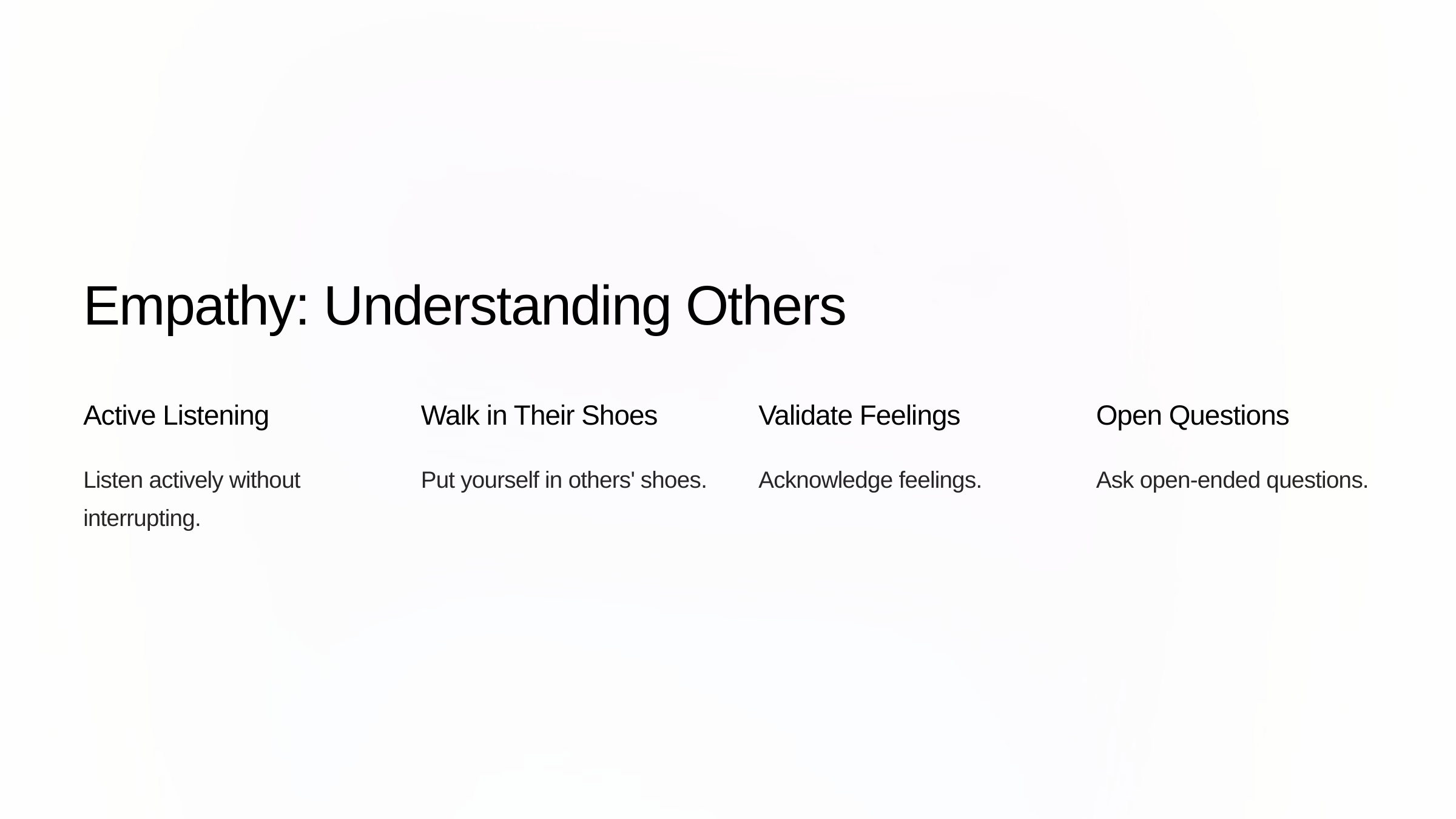

Empathy: Understanding Others
Active Listening
Walk in Their Shoes
Validate Feelings
Open Questions
Listen actively without interrupting.
Put yourself in others' shoes.
Acknowledge feelings.
Ask open-ended questions.